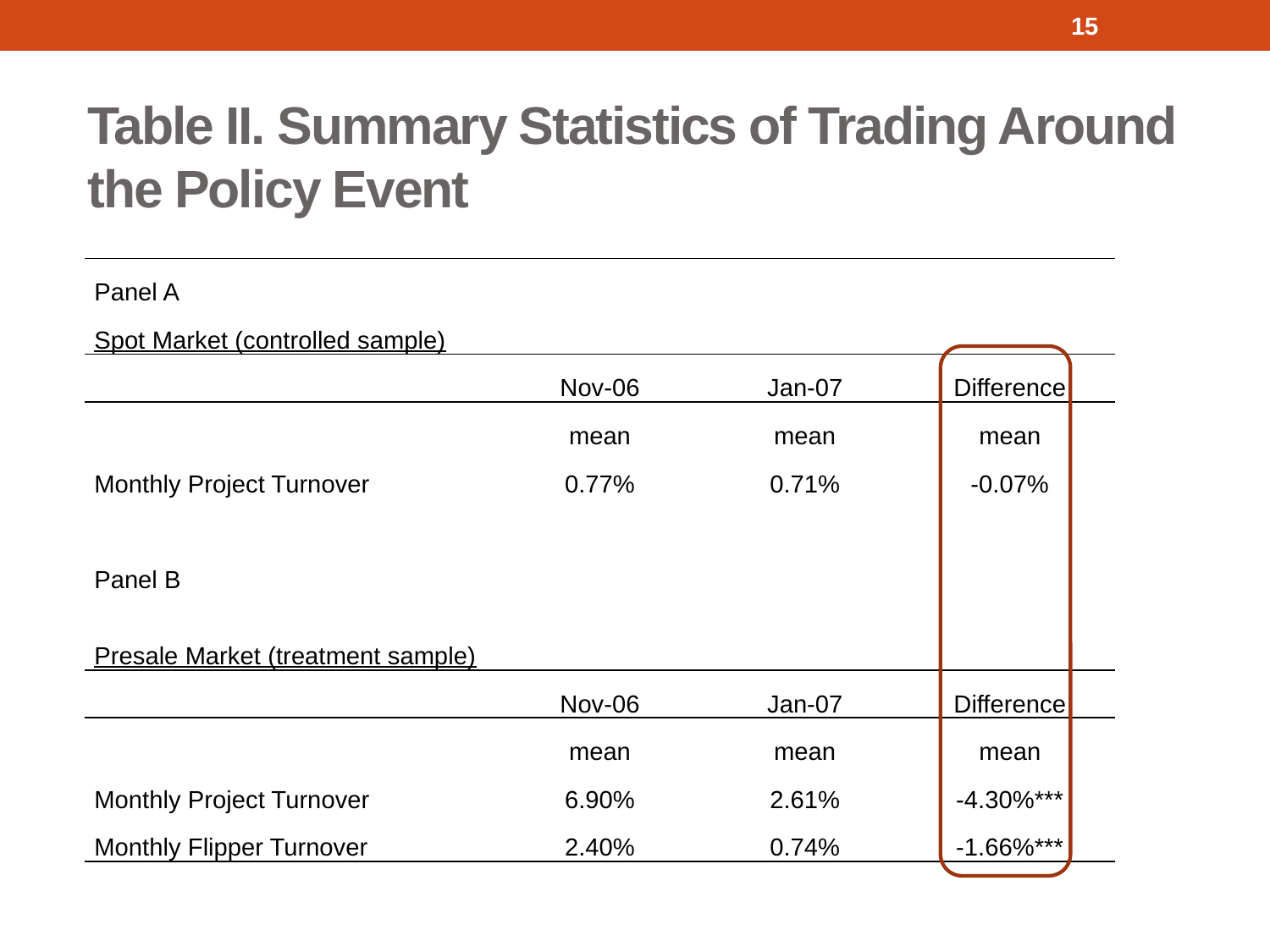

15
# Table II. Summary Statistics of Trading Around the Policy Event
| Panel A |  |  |  |
| --- | --- | --- | --- |
| Spot Market (controlled sample) |  |  |  |
|  | Nov-06 | Jan-07 | Difference |
|  | mean | mean | mean |
| Monthly Project Turnover | 0.77% | 0.71% | -0.07% |
|  |  |  |  |
| Panel B |  |  |  |
| Presale Market (treatment sample) |  |  |  |
|  | Nov-06 | Jan-07 | Difference |
|  | mean | mean | mean |
| Monthly Project Turnover | 6.90% | 2.61% | -4.30%\*\*\* |
| Monthly Flipper Turnover | 2.40% | 0.74% | -1.66%\*\*\* |